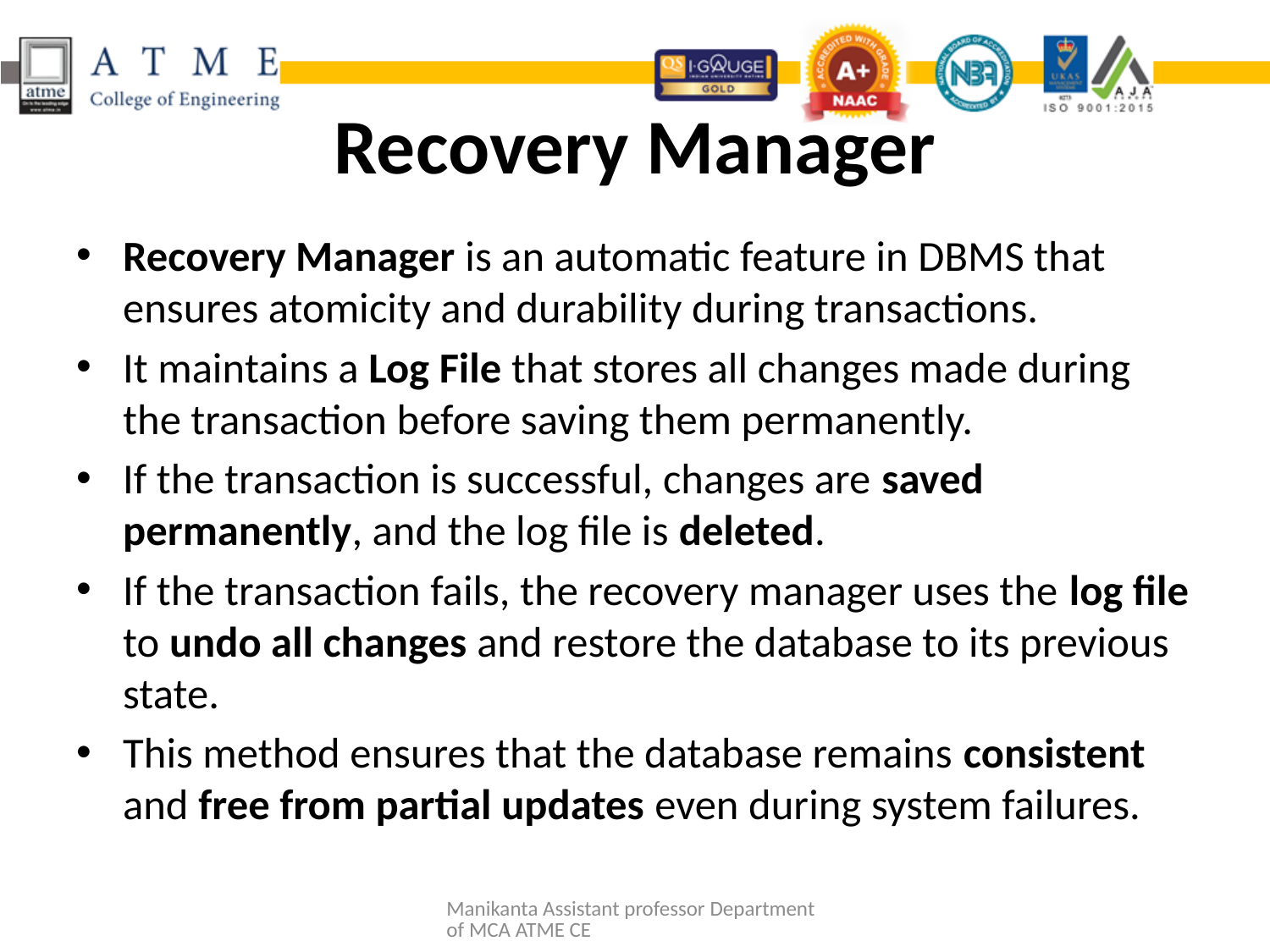

# Recovery Manager
Recovery Manager is an automatic feature in DBMS that ensures atomicity and durability during transactions.
It maintains a Log File that stores all changes made during the transaction before saving them permanently.
If the transaction is successful, changes are saved permanently, and the log file is deleted.
If the transaction fails, the recovery manager uses the log file to undo all changes and restore the database to its previous state.
This method ensures that the database remains consistent and free from partial updates even during system failures.

Manikanta Assistant professor Department of MCA ATME CE